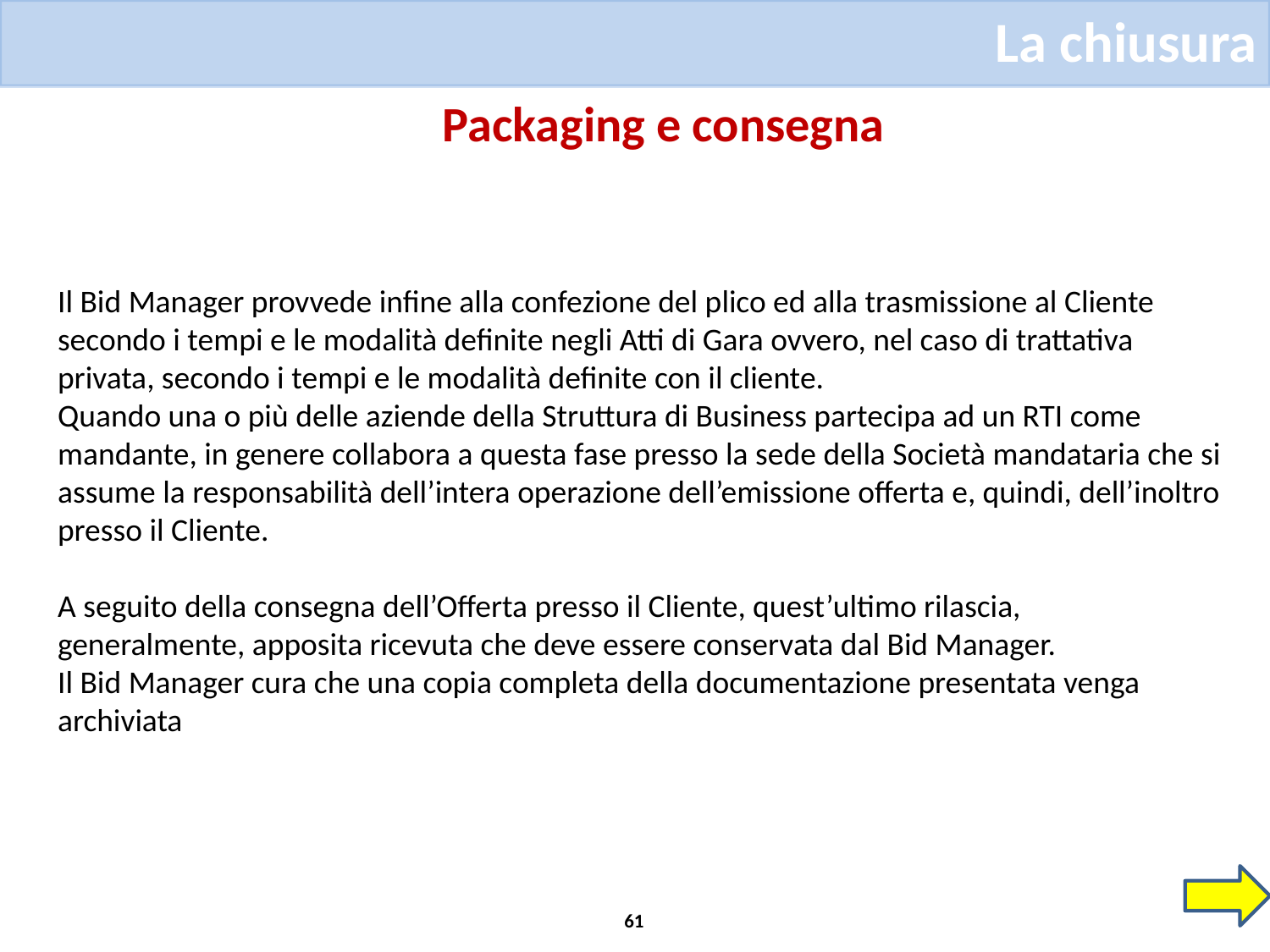

La chiusura
Packaging e consegna
Il Bid Manager provvede infine alla confezione del plico ed alla trasmissione al Cliente secondo i tempi e le modalità definite negli Atti di Gara ovvero, nel caso di trattativa privata, secondo i tempi e le modalità definite con il cliente.
Quando una o più delle aziende della Struttura di Business partecipa ad un RTI come mandante, in genere collabora a questa fase presso la sede della Società mandataria che si assume la responsabilità dell’intera operazione dell’emissione offerta e, quindi, dell’inoltro presso il Cliente.

A seguito della consegna dell’Offerta presso il Cliente, quest’ultimo rilascia,
generalmente, apposita ricevuta che deve essere conservata dal Bid Manager.
Il Bid Manager cura che una copia completa della documentazione presentata venga
archiviata

61